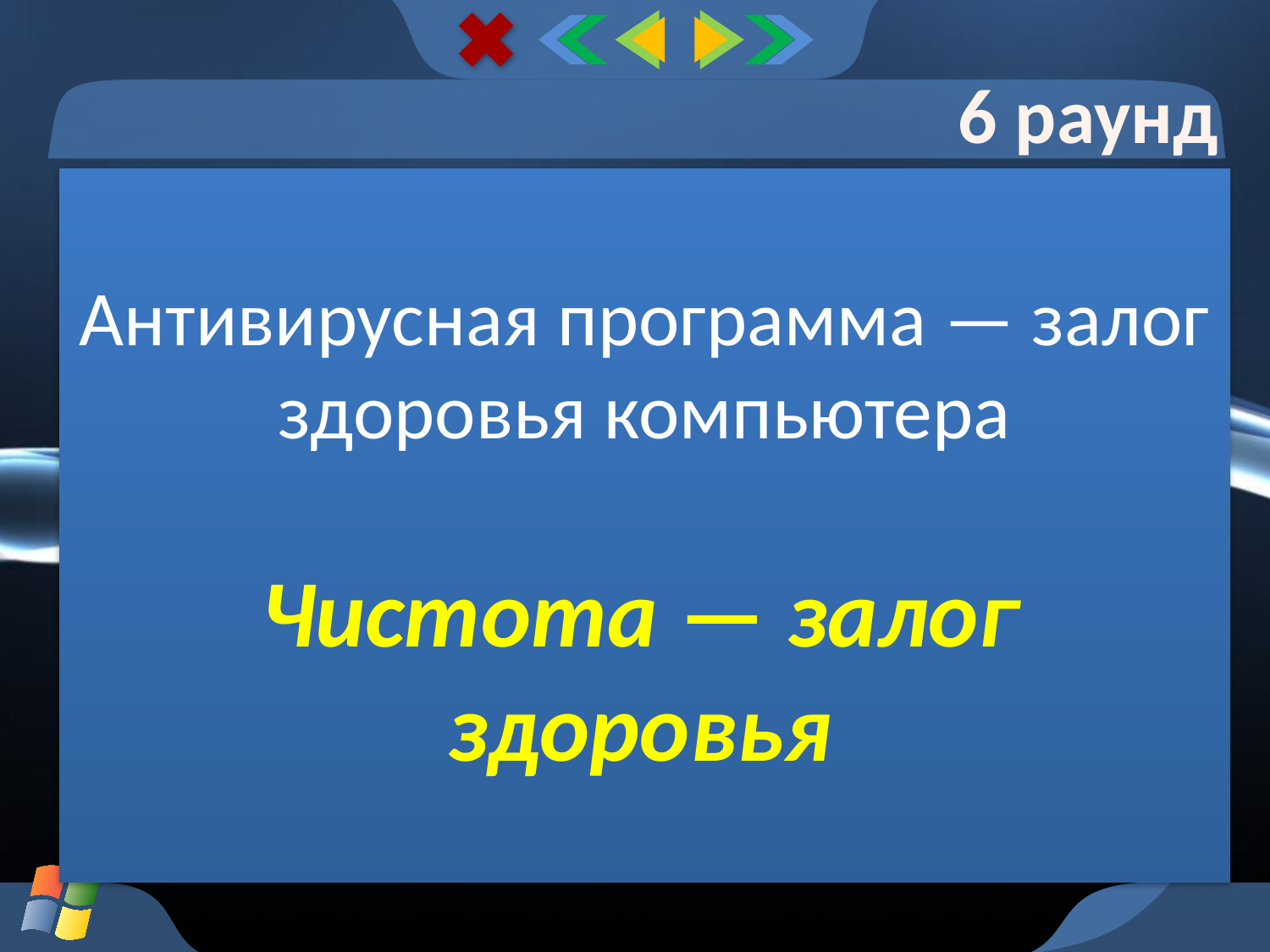

6 раунд

Антивирусная программа — залог здоровья компьютера

Чистота — залог здоровья